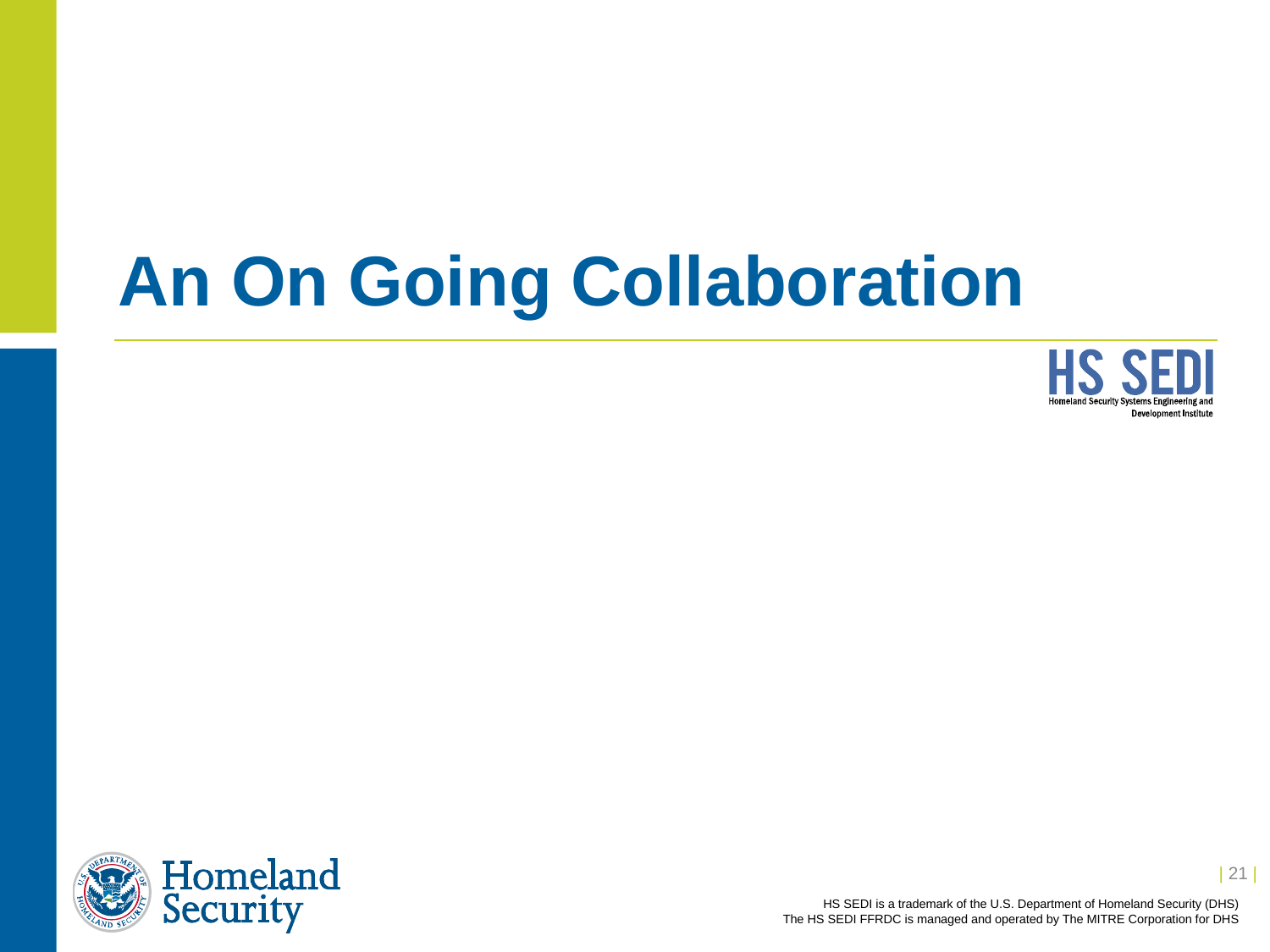

# An On Going Collaboration

| 21 |